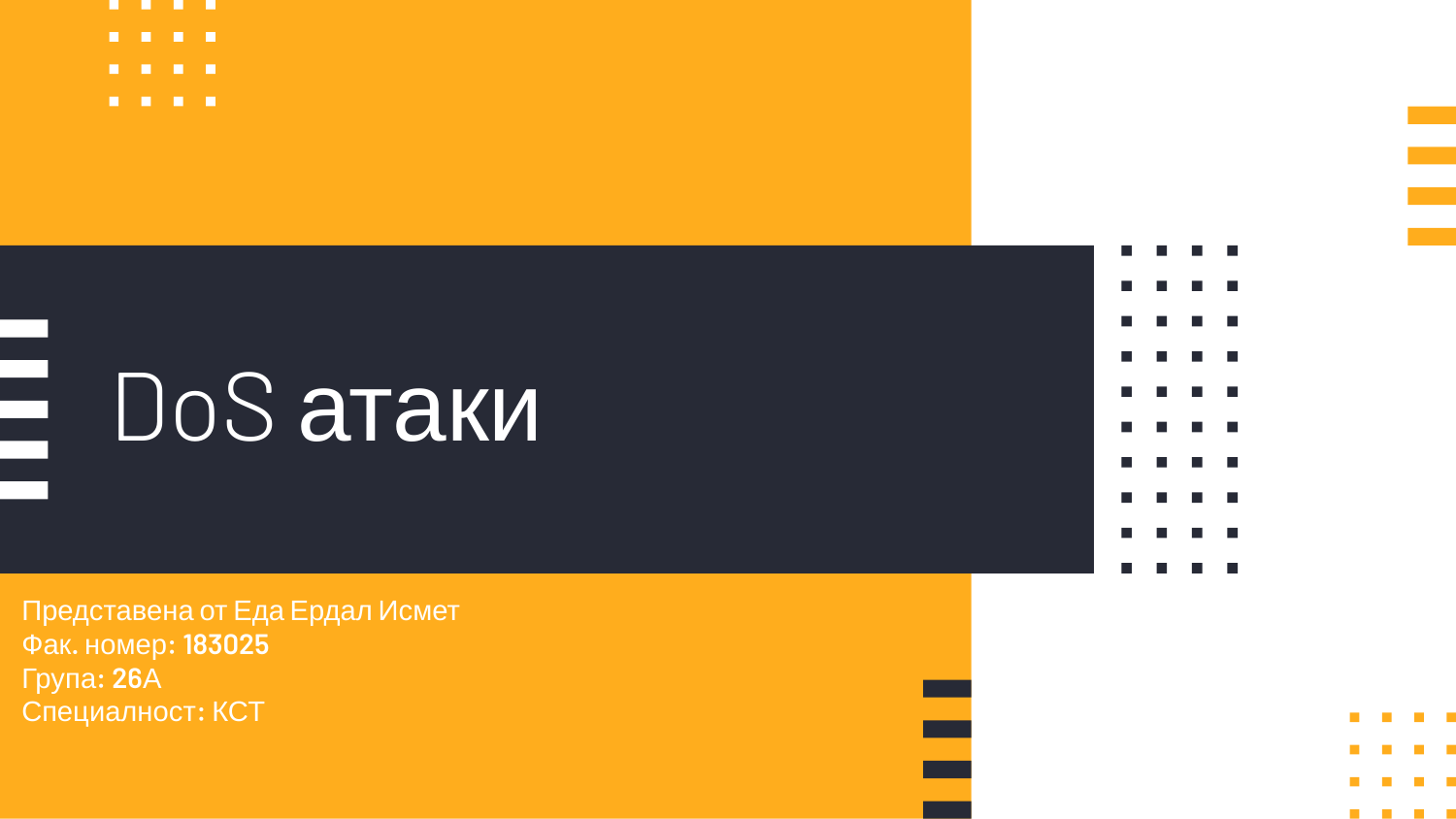

# DoS атаки
Представена от Еда Ердал Исмет
Фак. номер: 183025
Група: 26А
Специалност: КСТ